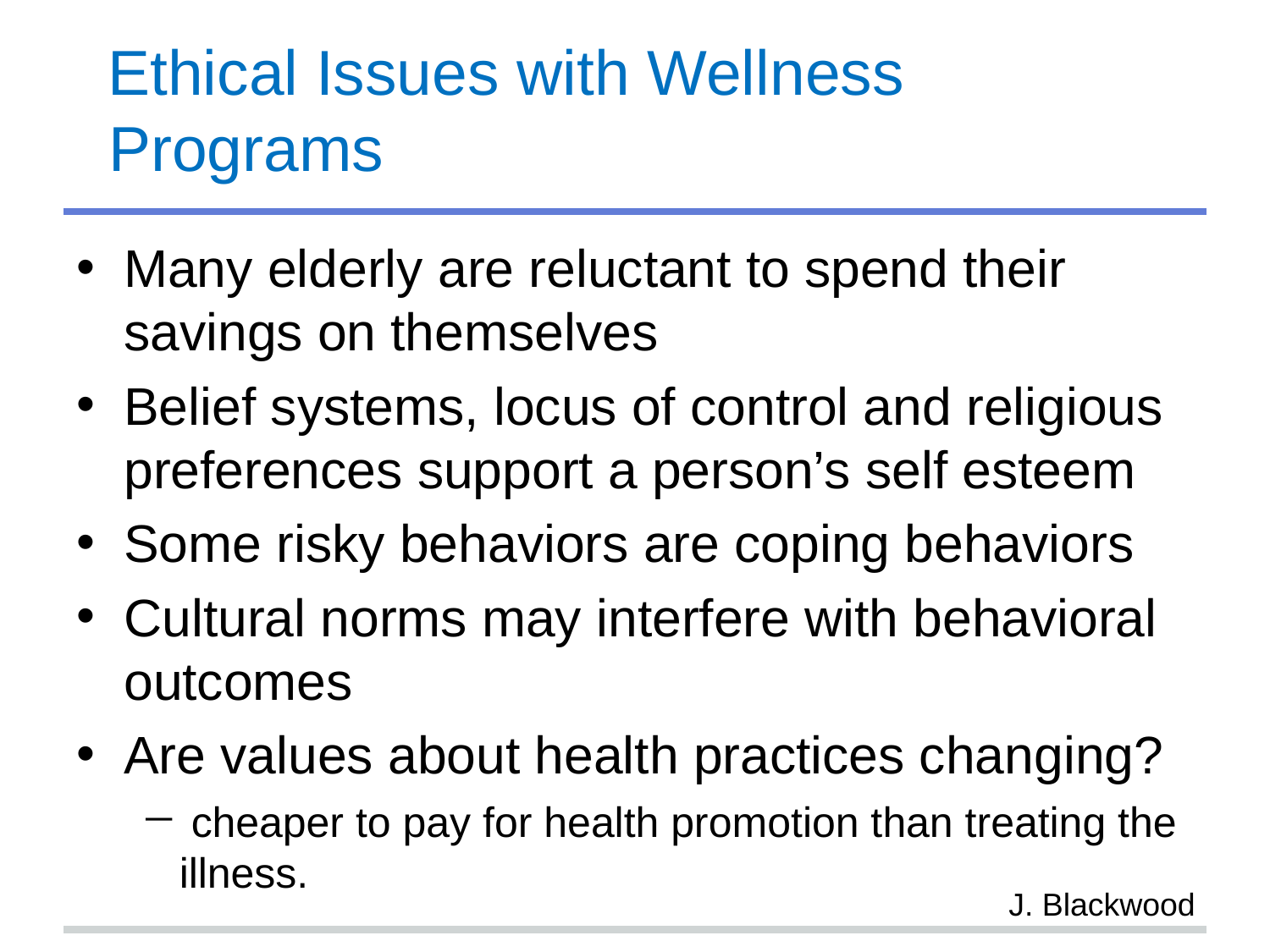

# Ethical Issues with Wellness Programs
Many elderly are reluctant to spend their savings on themselves
Belief systems, locus of control and religious preferences support a person’s self esteem
Some risky behaviors are coping behaviors
Cultural norms may interfere with behavioral outcomes
Are values about health practices changing?
 cheaper to pay for health promotion than treating the illness.

J. Blackwood